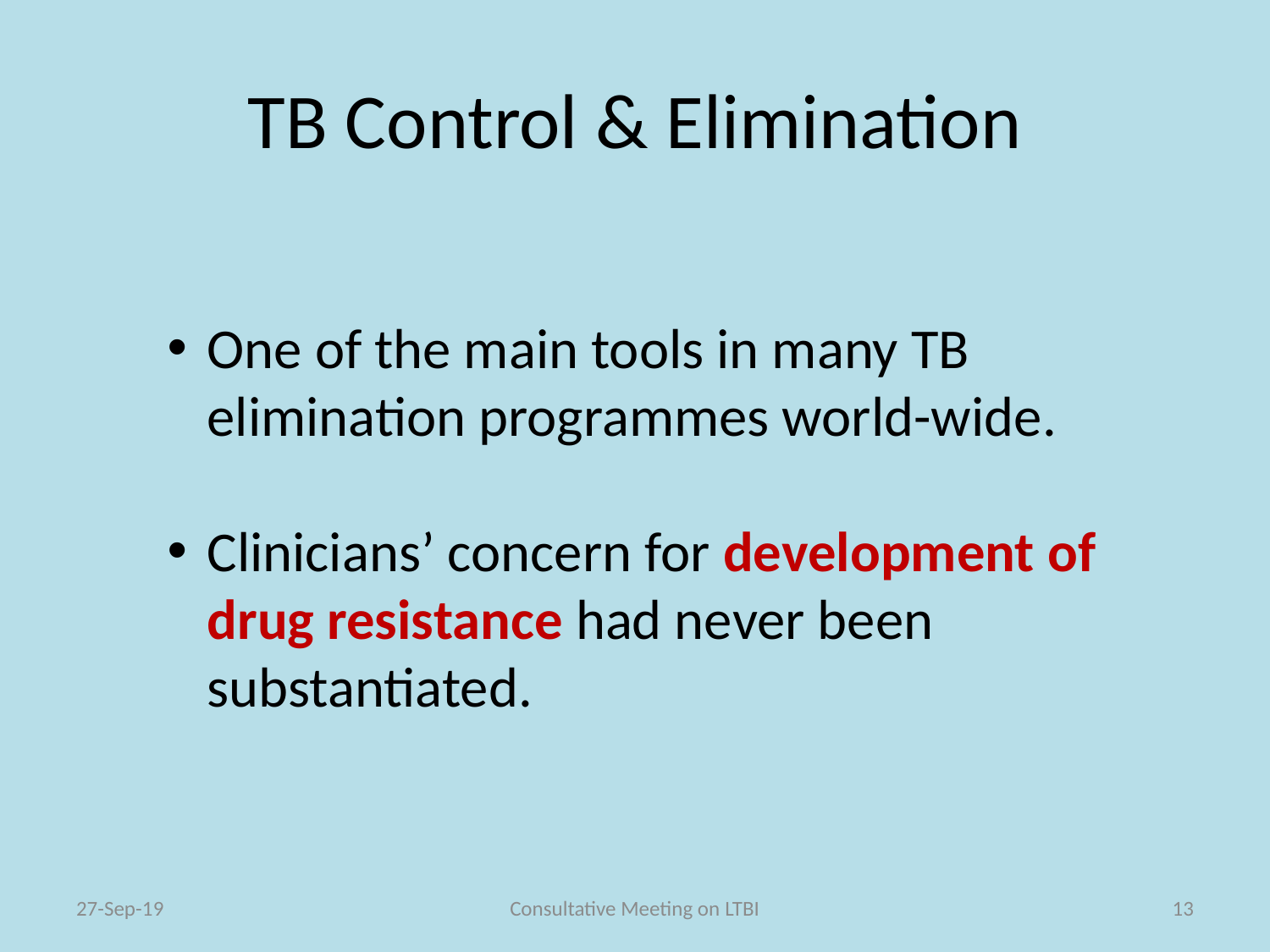

# TB Control & Elimination
One of the main tools in many TB elimination programmes world-wide.

Clinicians’ concern for development of drug resistance had never been substantiated.

27-Sep-19
Consultative Meeting on LTBI
13